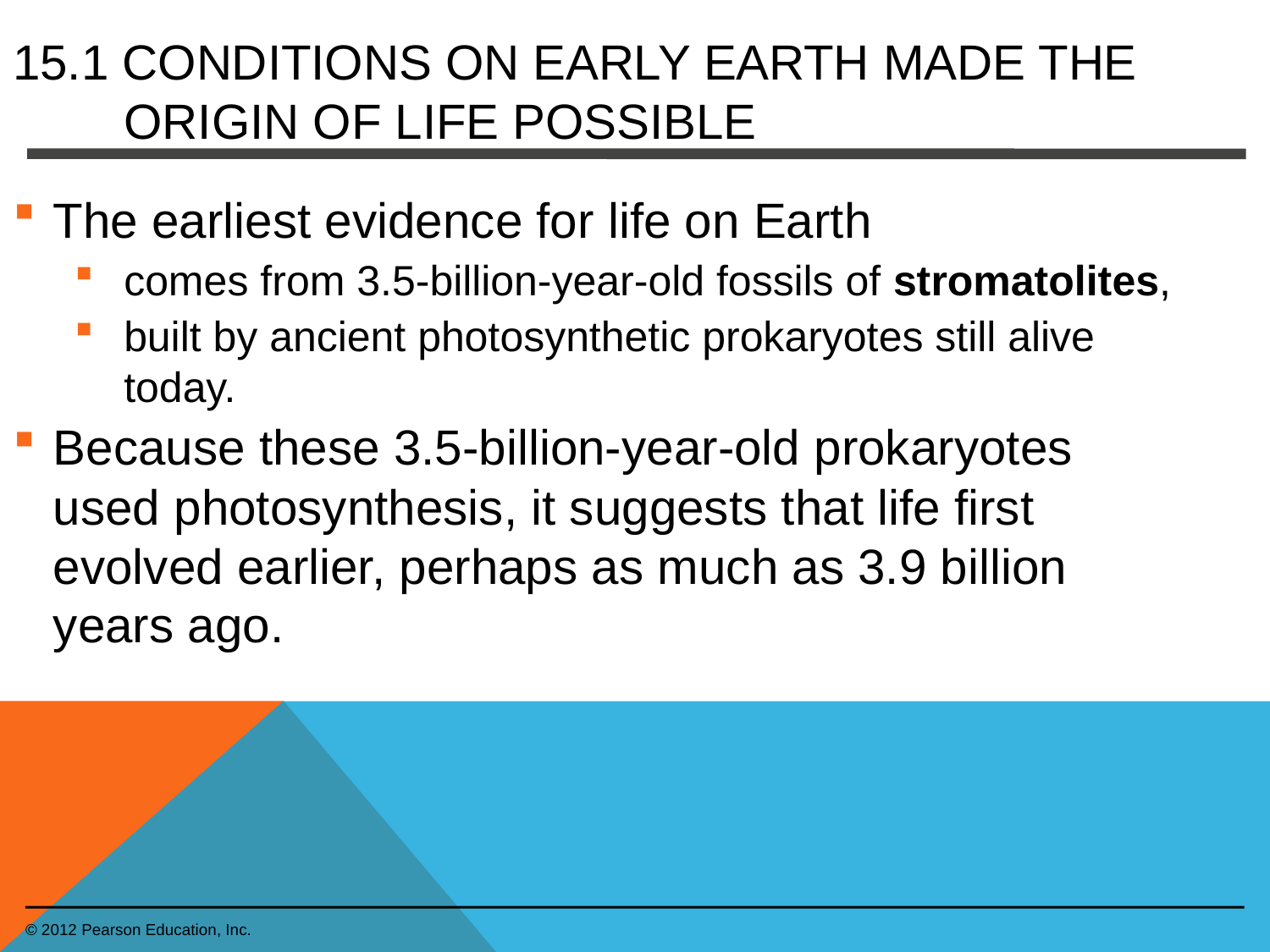

15.1 Conditions on early Earth made the origin of life possible
0

The earliest evidence for life on Earth
comes from 3.5-billion-year-old fossils of stromatolites,
built by ancient photosynthetic prokaryotes still alive today.
Because these 3.5-billion-year-old prokaryotes used photosynthesis, it suggests that life first evolved earlier, perhaps as much as 3.9 billion years ago.

© 2012 Pearson Education, Inc.